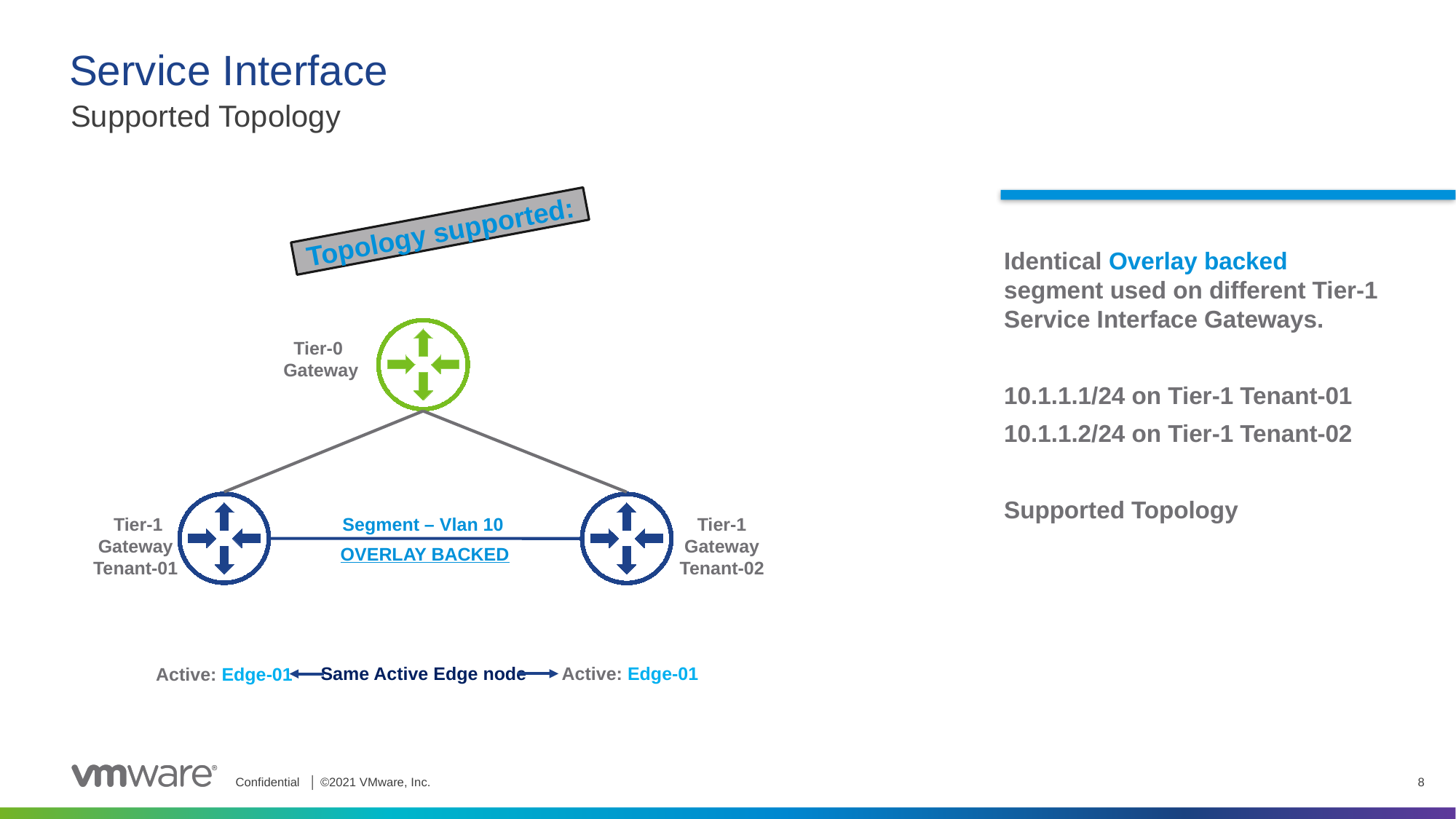

# Service Interface
Supported Topology
Identical Overlay backed segment used on different Tier-1 Service Interface Gateways.

10.1.1.1/24 on Tier-1 Tenant-01
10.1.1.2/24 on Tier-1 Tenant-02

Supported Topology

Topology supported:

  Tier-0
Gateway

 Tier-1
Gateway
Tenant-02
  Tier-1
Gateway
Tenant-01
Segment – Vlan 10
OVERLAY BACKED
Active: Edge-01
Same Active Edge node
Active: Edge-01